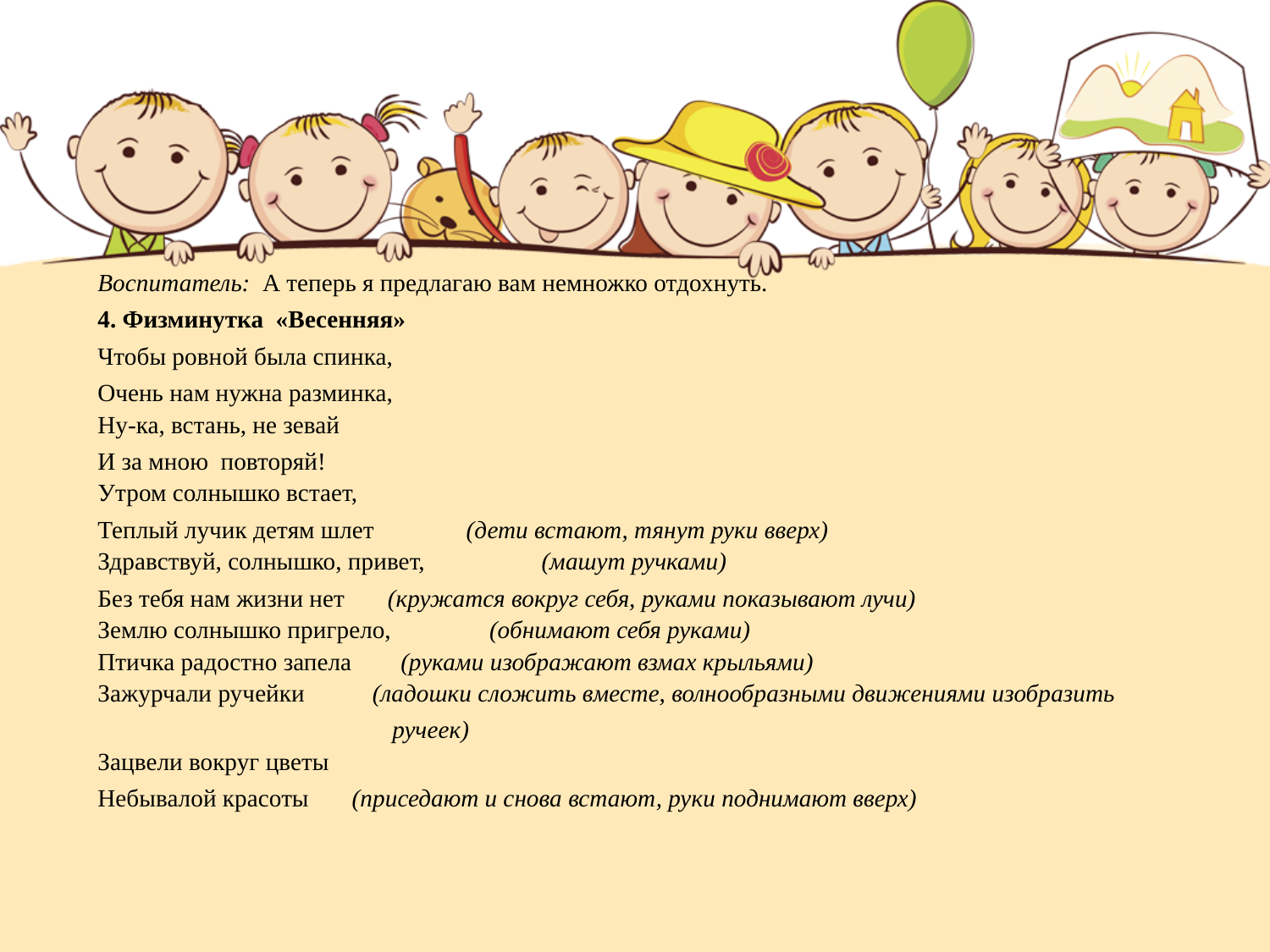

Воспитатель:  А теперь я предлагаю вам немножко отдохнуть.
4. Физминутка  «Весенняя»
Чтобы ровной была спинка,
Очень нам нужна разминка,
Ну-ка, встань, не зевай
И за мною  повторяй!
Утром солнышко встает,
Теплый лучик детям шлет               (дети встают, тянут руки вверх)
Здравствуй, солнышко, привет,                   (машут ручками)
Без тебя нам жизни нет       (кружатся вокруг себя, руками показывают лучи)
Землю солнышко пригрело,                (обнимают себя руками)
Птичка радостно запела        (руками изображают взмах крыльями)
Зажурчали ручейки           (ладошки сложить вместе, волнообразными движениями изобразить
                                                ручеек)
Зацвели вокруг цветы
Небывалой красоты       (приседают и снова встают, руки поднимают вверх)